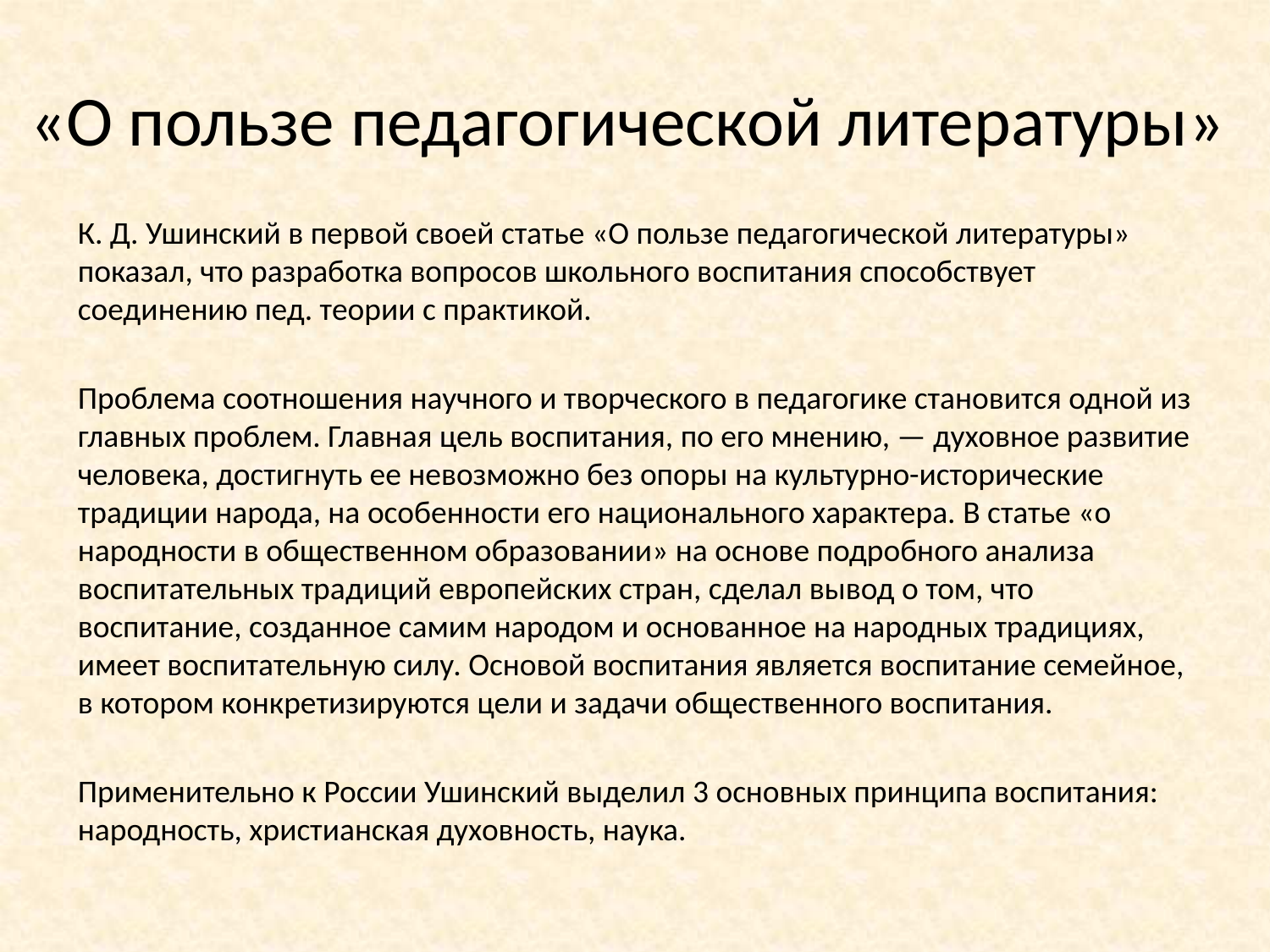

# «О пользе педагогической литературы»
К. Д. Ушинский в первой своей статье «О пользе педагогической литературы» показал, что разработка вопросов школьного воспитания способствует соединению пед. теории с практикой.

Проблема соотношения научного и творческого в педагогике становится одной из главных проблем. Главная цель воспитания, по его мнению, — духовное развитие человека, достигнуть ее невозможно без опоры на культурно-исторические традиции народа, на особенности его национального характера. В статье «о народности в общественном образовании» на основе подробного анализа воспитательных традиций европейских стран, сделал вывод о том, что воспитание, созданное самим народом и основанное на народных традициях, имеет воспитательную силу. Основой воспитания является воспитание семейное, в котором конкретизируются цели и задачи общественного воспитания.

Применительно к России Ушинский выделил 3 основных принципа воспитания: народность, христианская духовность, наука.